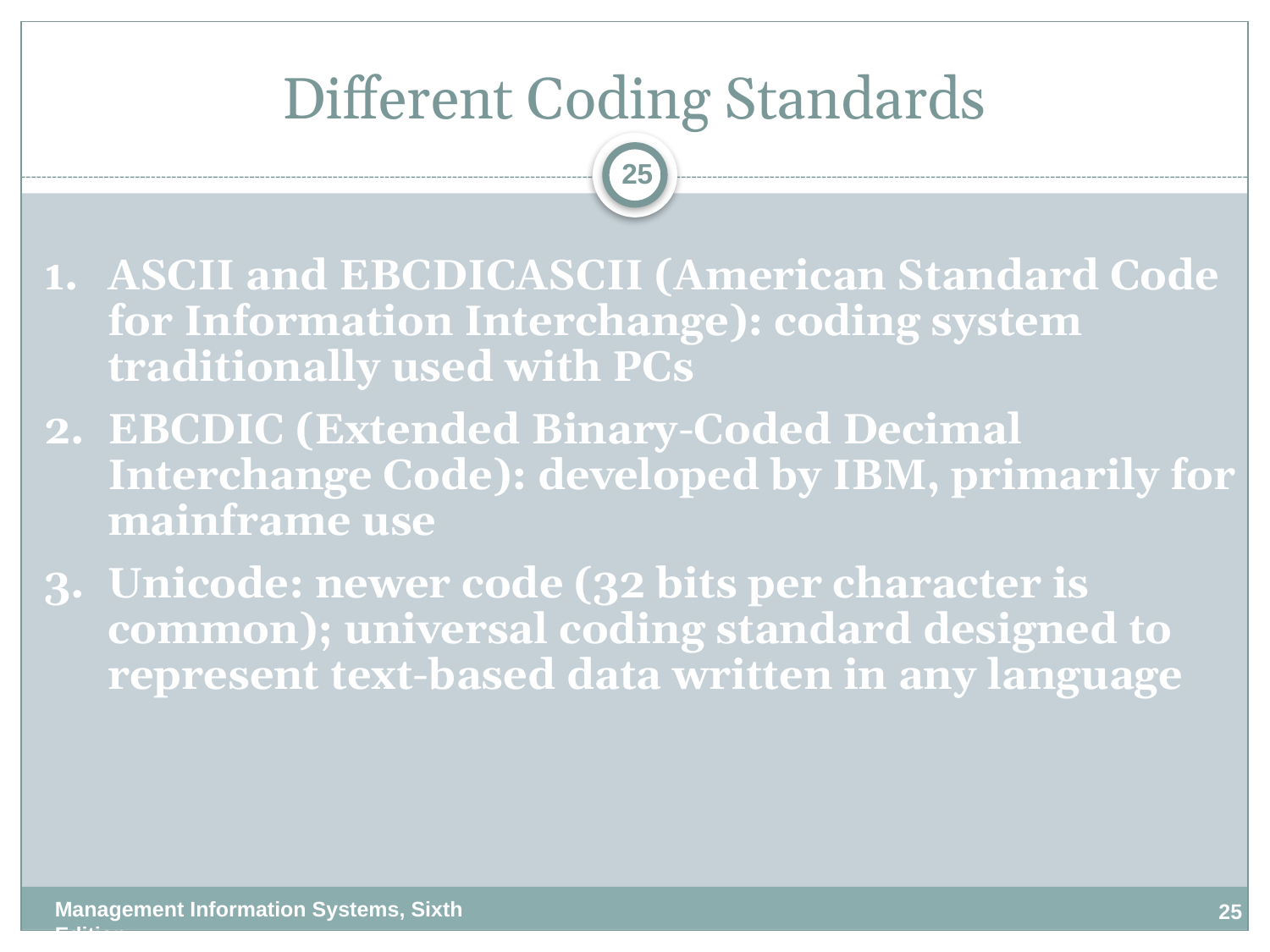

# Different Coding Standards
25

ASCII and EBCDICASCII (American Standard Code for Information Interchange): coding system traditionally used with PCs
EBCDIC (Extended Binary-Coded Decimal Interchange Code): developed by IBM, primarily for mainframe use
Unicode: newer code (32 bits per character is common); universal coding standard designed to represent text-based data written in any language

Management Information Systems, Sixth Edition
25